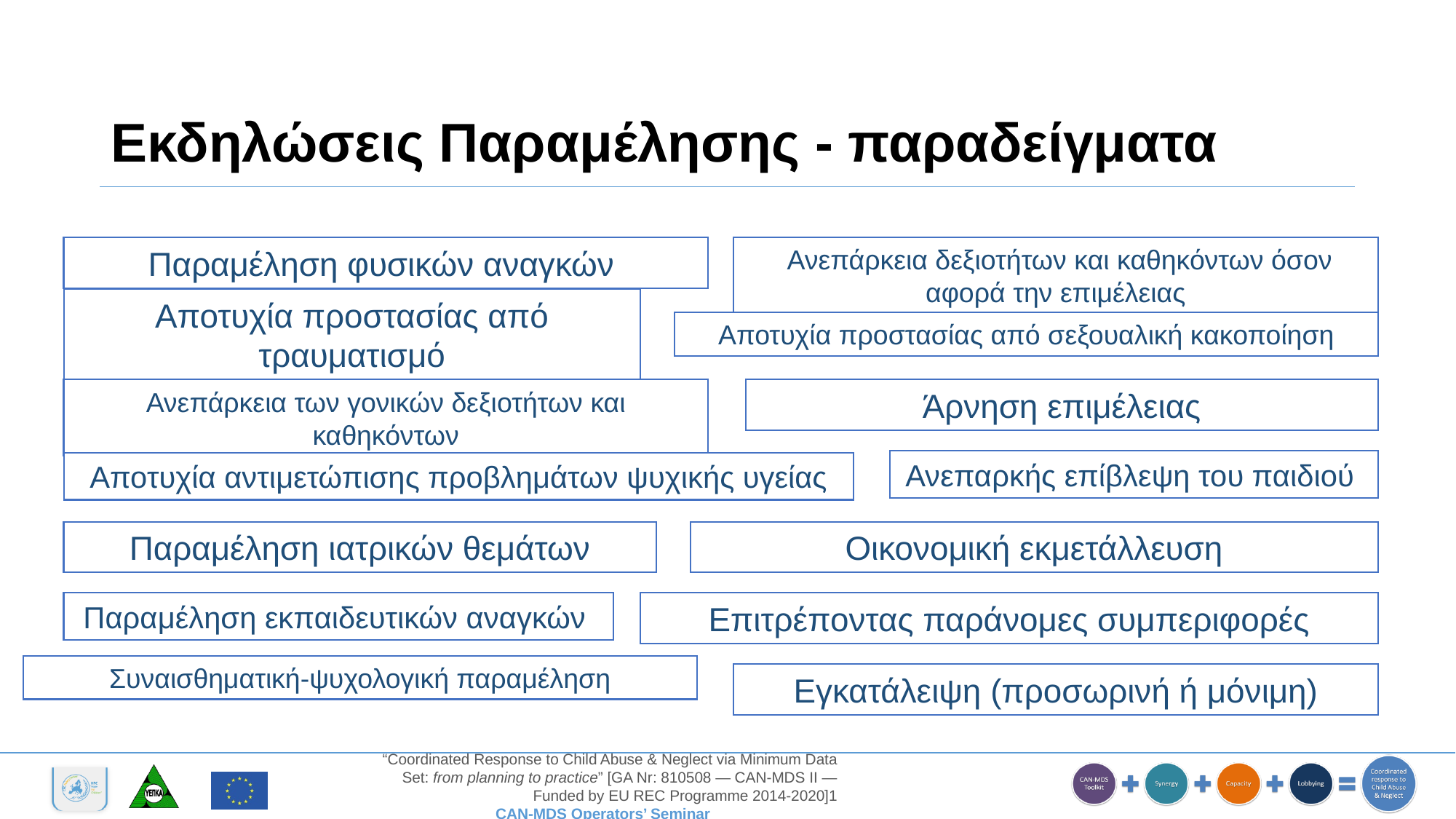

# Εκδηλώσεις Παραμέλησης - παραδείγματα
Παραμέληση φυσικών αναγκών
 Ανεπάρκεια δεξιοτήτων και καθηκόντων όσον αφορά την επιμέλειας
Αποτυχία προστασίας από τραυματισμό
Αποτυχία προστασίας από σεξουαλική κακοποίηση
Ανεπάρκεια των γονικών δεξιοτήτων και καθηκόντων
Άρνηση επιμέλειας
Ανεπαρκής επίβλεψη του παιδιού
Αποτυχία αντιμετώπισης προβλημάτων ψυχικής υγείας
Παραμέληση ιατρικών θεμάτων
Οικονομική εκμετάλλευση
Παραμέληση εκπαιδευτικών αναγκών
Επιτρέποντας παράνομες συμπεριφορές
Συναισθηματική-ψυχολογική παραμέληση
Εγκατάλειψη (προσωρινή ή μόνιμη)